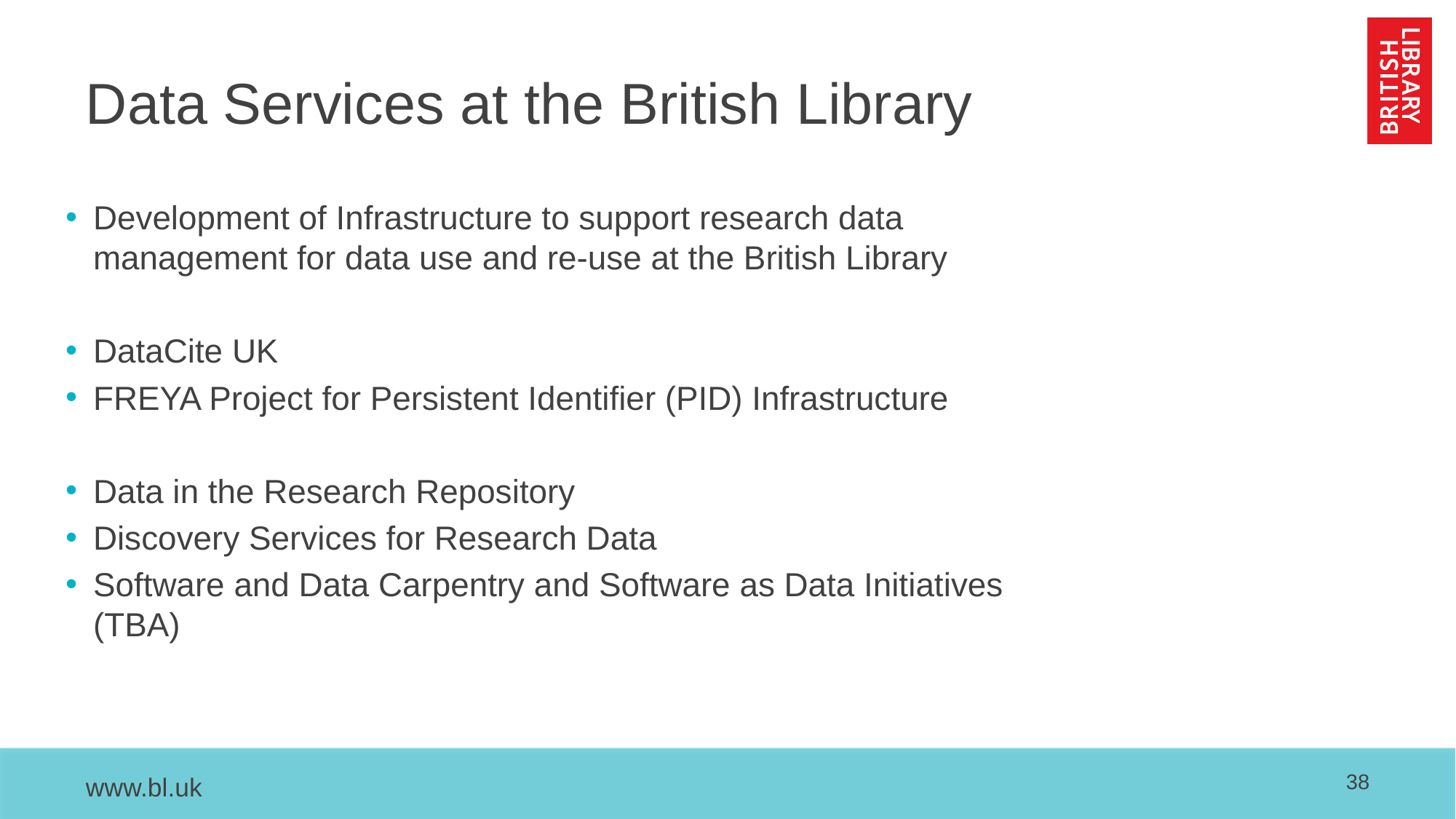

# Data Services at the British Library
Development of Infrastructure to support research data management for data use and re-use at the British Library

DataCite UK
FREYA Project for Persistent Identifier (PID) Infrastructure

Data in the Research Repository
Discovery Services for Research Data
Software and Data Carpentry and Software as Data Initiatives (TBA)

38